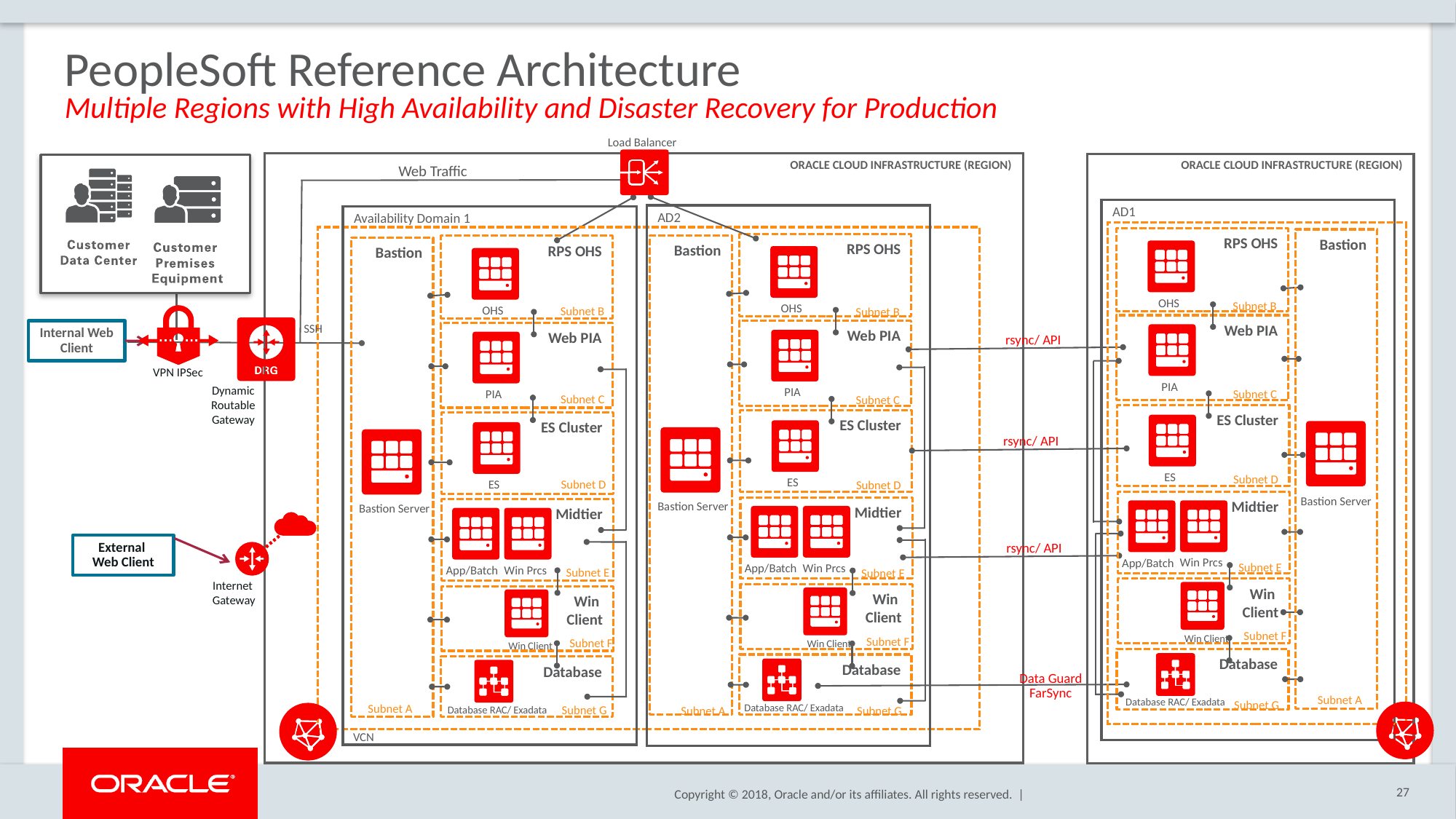

PeopleSoft Reference Architecture
Multiple Regions with High Availability and Disaster Recovery for Production
Load Balancer

ORACLE CLOUD INFRASTRUCTURE (REGION)
ORACLE CLOUD INFRASTRUCTURE (REGION)

Web Traffic

AD1
AD2
Availability Domain 1

dfg
RPS OHS
Bastion

RPS OHS
Bastion
RPS OHS
Bastion

OHS

Subnet B
OHS
OHS

Subnet B
Subnet B

Web PIA

Internal Web Client
Web PIA

Web PIA
SSH

rsync/ API

VPN IPSec

PIA
Dynamic Routable Gateway
PIA
PIA
Subnet C

Subnet C
Subnet C

ES Cluster

ES Cluster

ES Cluster

rsync/ API

ES
Subnet D
ES
ES
Subnet D
Subnet D
Midtier

Bastion Server
Midtier

Bastion Server
Midtier

Bastion Server

External
Web Client

rsync/ API

Win Prcs
App/Batch

Win Prcs
App/Batch
Subnet E
Win Prcs
App/Batch

Subnet E
Subnet E

Internet  Gateway
Win
Client

Win
Client
Win
Client

Subnet F
Win Client
Subnet F
Win Client
Subnet F

Win Client

Database

Database
Database
Data Guard FarSync

Subnet A
Database RAC/ Exadata
Subnet G
Database RAC/ Exadata

Subnet A

Database RAC/ Exadata
Subnet G
Subnet A
Subnet G
VCN
27